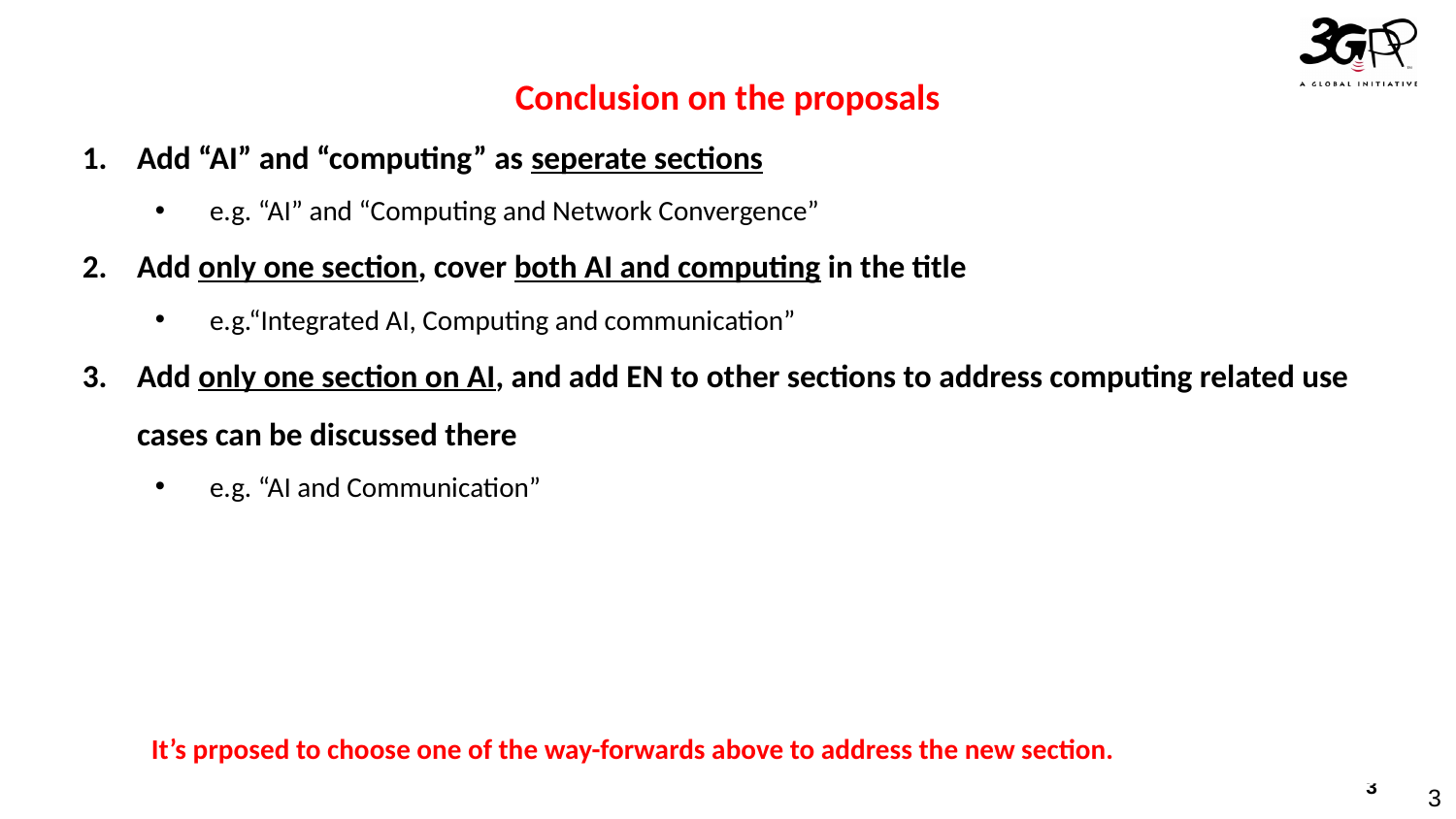

Conclusion on the proposals
Add “AI” and “computing” as seperate sections
e.g. “AI” and “Computing and Network Convergence”
Add only one section, cover both AI and computing in the title
e.g.“Integrated AI, Computing and communication”
Add only one section on AI, and add EN to other sections to address computing related use cases can be discussed there
e.g. “AI and Communication”

It’s prposed to choose one of the way-forwards above to address the new section.